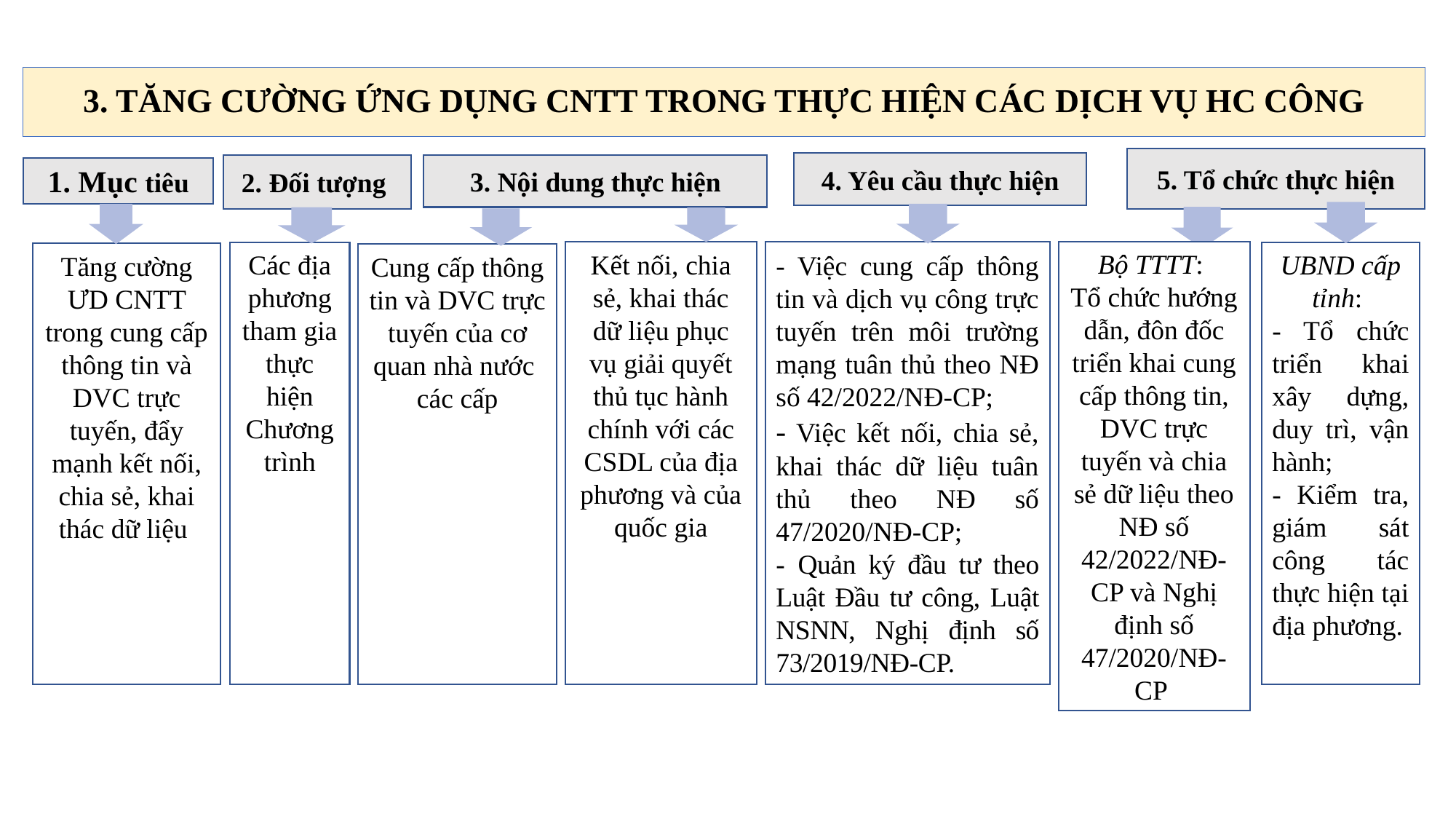

# 3. TĂNG CƯỜNG ỨNG DỤNG CNTT TRONG THỰC HIỆN CÁC DỊCH VỤ HC CÔNG
5. Tổ chức thực hiện
4. Yêu cầu thực hiện
2. Đối tượng
3. Nội dung thực hiện
1. Mục tiêu

- Việc cung cấp thông tin và dịch vụ công trực tuyến trên môi trường mạng tuân thủ theo NĐ số 42/2022/NĐ-CP;
- Việc kết nối, chia sẻ, khai thác dữ liệu tuân thủ theo NĐ số 47/2020/NĐ-CP;
- Quản ký đầu tư theo Luật Đầu tư công, Luật NSNN, Nghị định số 73/2019/NĐ-CP.
Bộ TTTT:
Tổ chức hướng dẫn, đôn đốc triển khai cung cấp thông tin, DVC trực tuyến và chia sẻ dữ liệu theo NĐ số 42/2022/NĐ-CP và Nghị định số 47/2020/NĐ-CP
Kết nối, chia sẻ, khai thác dữ liệu phục vụ giải quyết thủ tục hành chính với các CSDL của địa phương và của quốc gia
Các địa phương tham gia thực hiện Chương trình
UBND cấp tỉnh:
- Tổ chức triển khai xây dựng, duy trì, vận hành;
- Kiểm tra, giám sát công tác thực hiện tại địa phương.
Tăng cường ƯD CNTT trong cung cấp thông tin và DVC trực tuyến, đẩy mạnh kết nối, chia sẻ, khai thác dữ liệu
Cung cấp thông tin và DVC trực tuyến của cơ quan nhà nước  các cấp